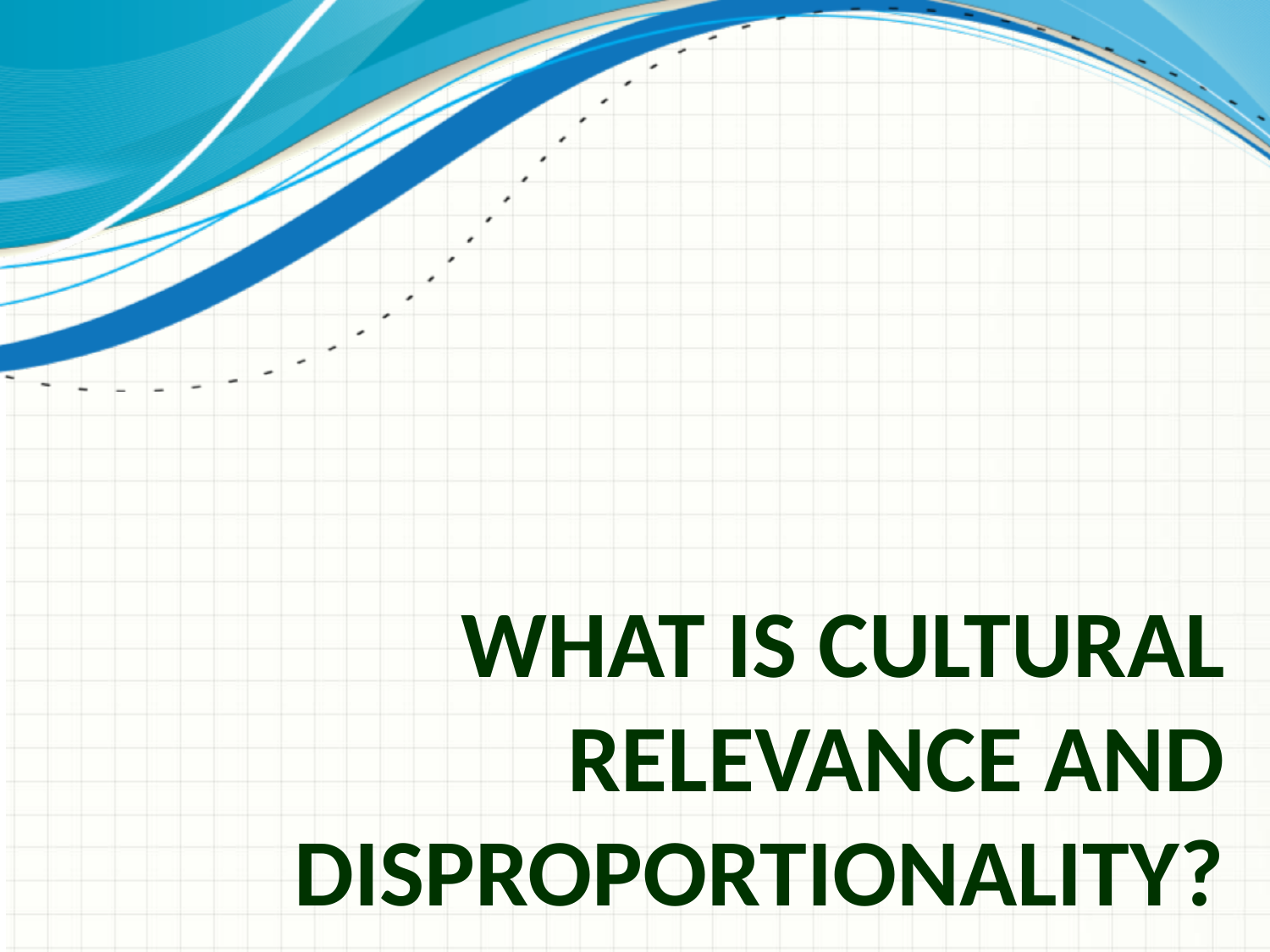

# What is cultural relevance and disproportionality?